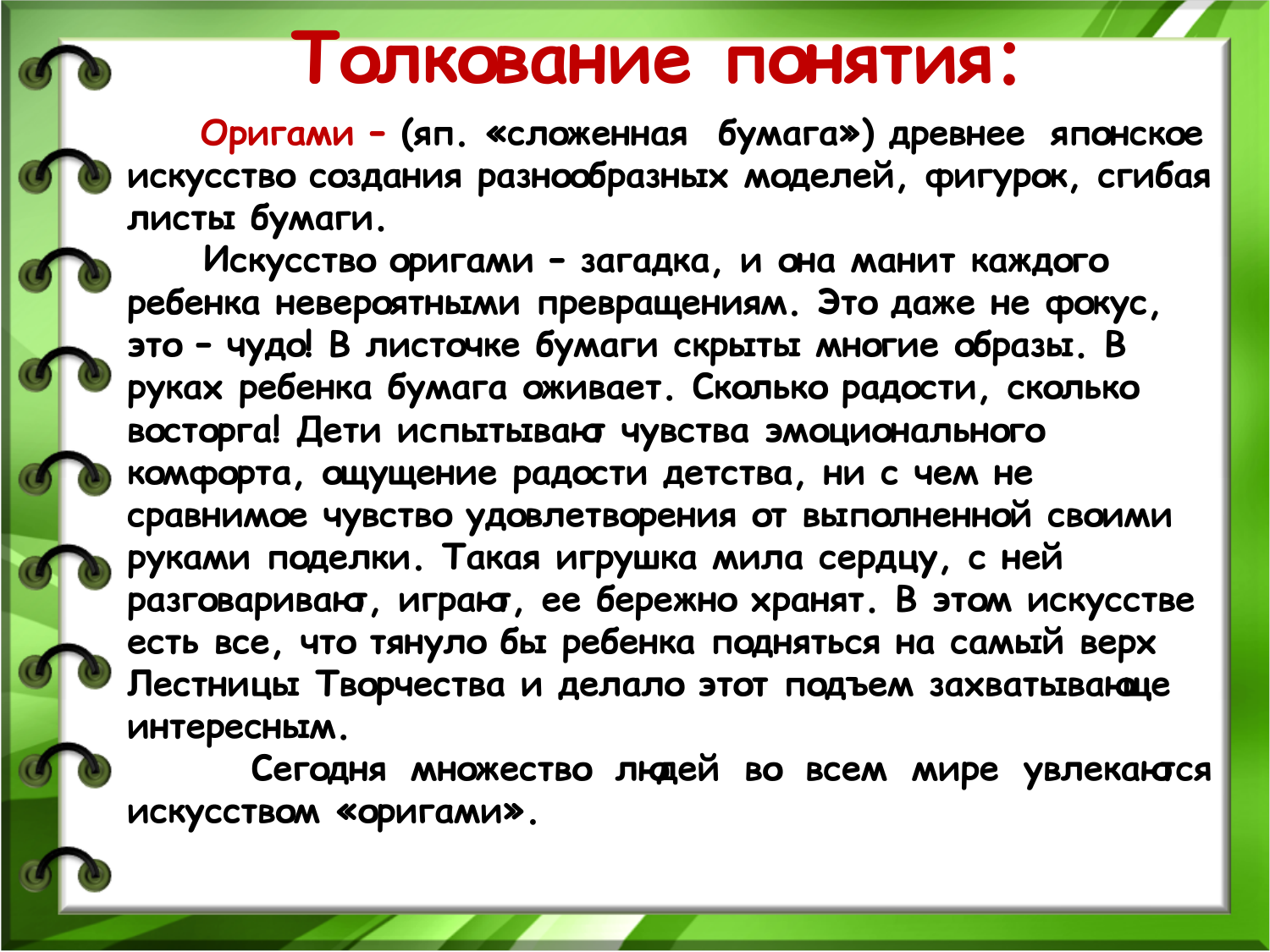

Толкование понятия:
     Оригами – (яп. «сложенная  бумага») древнее  японское искусство создания разнообразных моделей, фигурок, сгибая листы бумаги.
     Искусство оригами – загадка, и она манит каждого ребенка невероятными превращениям. Это даже не фокус, это – чудо! В листочке бумаги скрыты многие образы. В руках ребенка бумага оживает. Сколько радости, сколько восторга! Дети испытывают чувства эмоционального комфорта, ощущение радости детства, ни с чем не сравнимое чувство удовлетворения от выполненной своими руками поделки. Такая игрушка мила сердцу, с ней разговаривают, играют, ее бережно хранят. В этом искусстве есть все, что тянуло бы ребенка подняться на самый верх Лестницы Творчества и делало этот подъем захватывающе интересным.
     Сегодня множество людей во всем мире увлекаются искусством «оригами».